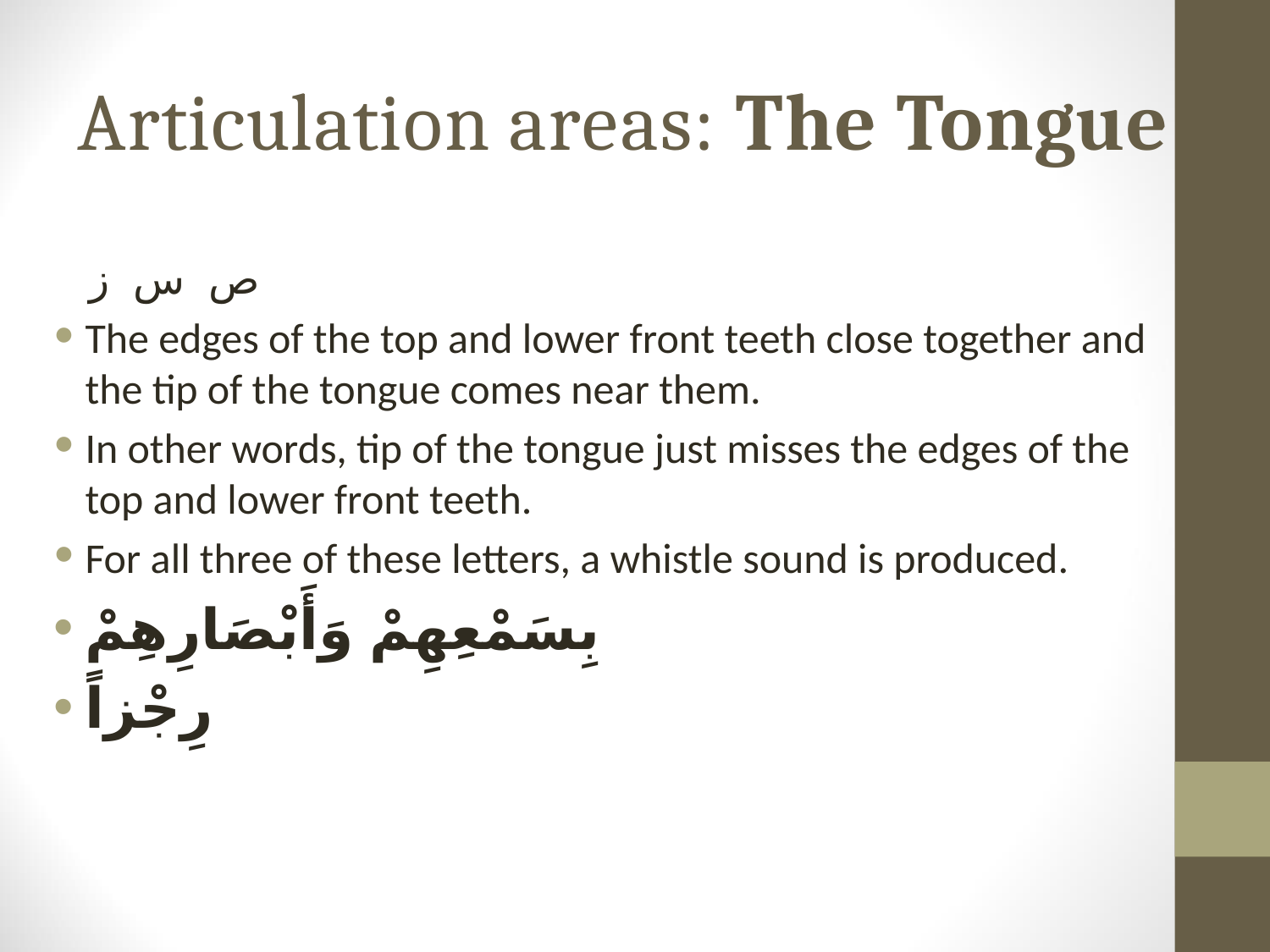

# Articulation areas: The Tongue

   ص  س  ز
The edges of the top and lower front teeth close together and the tip of the tongue comes near them.
In other words, tip of the tongue just misses the edges of the top and lower front teeth.
For all three of these letters, a whistle sound is produced.
بِسَمْعِهِمْ وَأَبْصَارِهِمْ
رِجْزاً